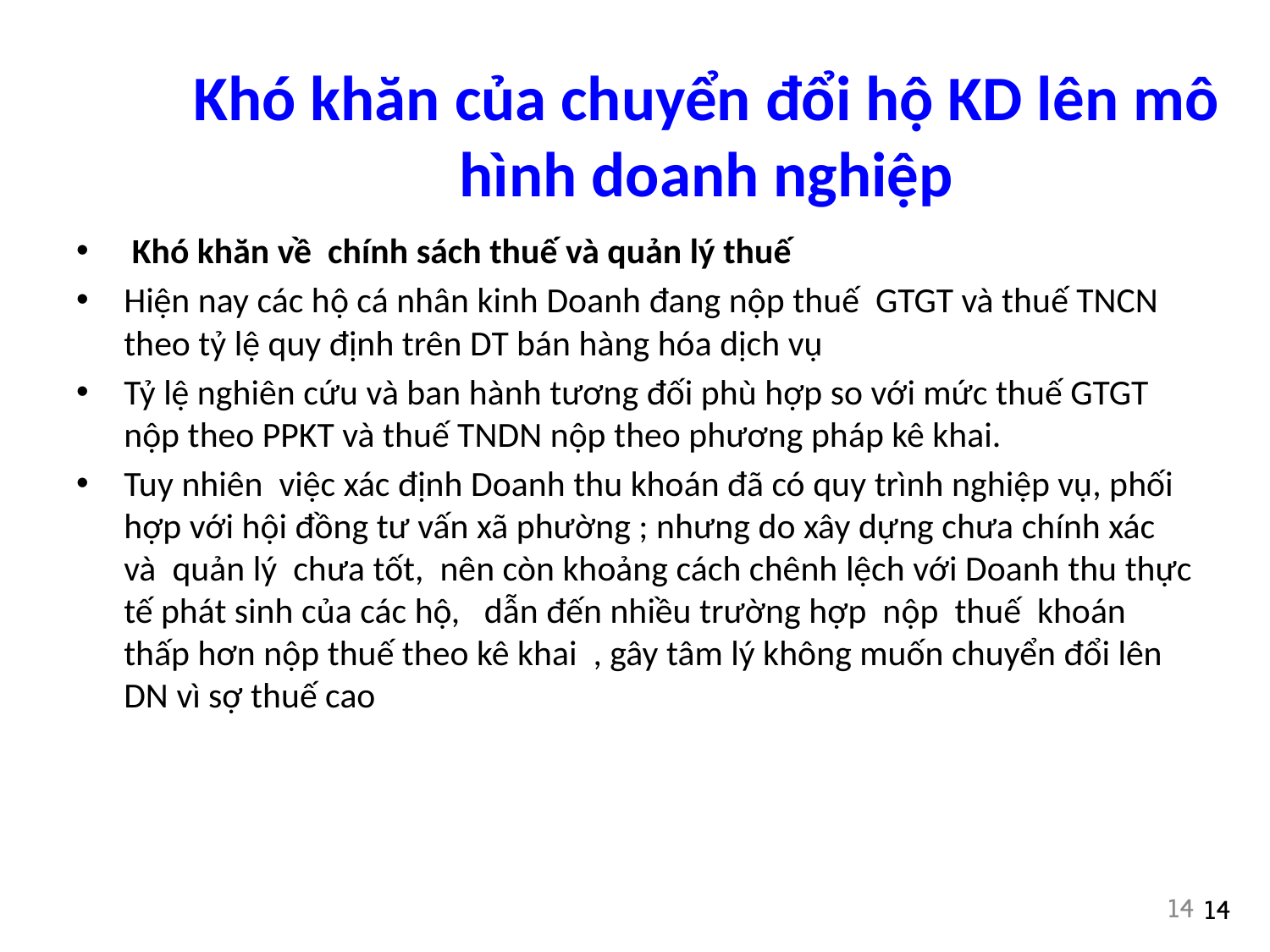

# Khó khăn của chuyển đổi hộ KD lên mô hình doanh nghiệp
 Khó khăn về  chính sách thuế và quản lý thuế
Hiện nay các hộ cá nhân kinh Doanh đang nộp thuế  GTGT và thuế TNCN theo tỷ lệ quy định trên DT bán hàng hóa dịch vụ
Tỷ lệ nghiên cứu và ban hành tương đối phù hợp so với mức thuế GTGT nộp theo PPKT và thuế TNDN nộp theo phương pháp kê khai.
Tuy nhiên  việc xác định Doanh thu khoán đã có quy trình nghiệp vụ, phối hợp với hội đồng tư vấn xã phường ; nhưng do xây dựng chưa chính xác và  quản lý  chưa tốt,  nên còn khoảng cách chênh lệch với Doanh thu thực tế phát sinh của các hộ,   dẫn đến nhiều trường hợp  nộp  thuế  khoán thấp hơn nộp thuế theo kê khai  , gây tâm lý không muốn chuyển đổi lên DN vì sợ thuế cao

14
14